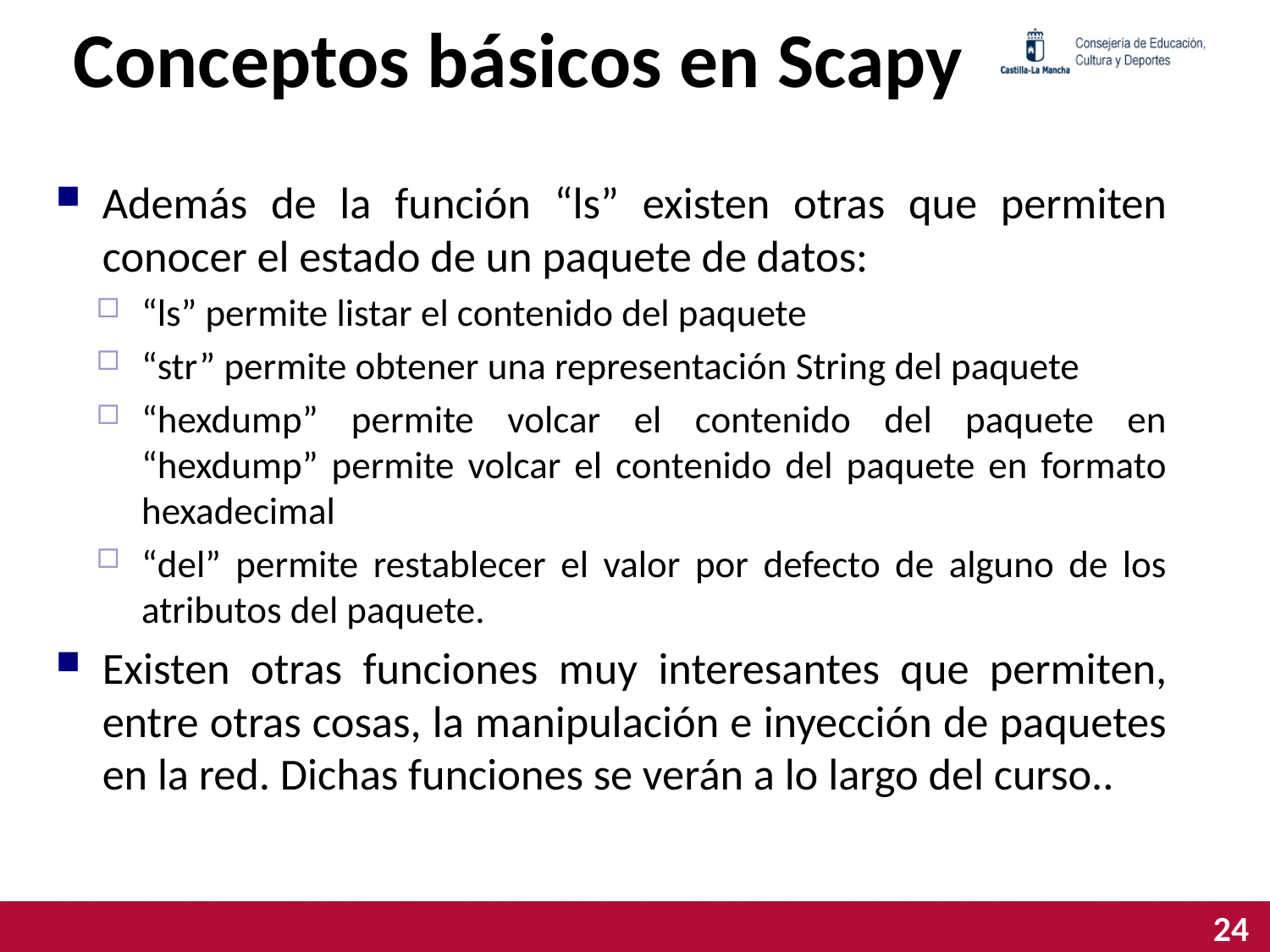

# Conceptos básicos en Scapy
Además de la función “ls” existen otras que permiten conocer el estado de un paquete de datos:
“ls” permite listar el contenido del paquete
“str” permite obtener una representación String del paquete
“hexdump” permite volcar el contenido del paquete en “hexdump” permite volcar el contenido del paquete en formato hexadecimal
“del” permite restablecer el valor por defecto de alguno de los atributos del paquete.
Existen otras funciones muy interesantes que permiten, entre otras cosas, la manipulación e inyección de paquetes en la red. Dichas funciones se verán a lo largo del curso..